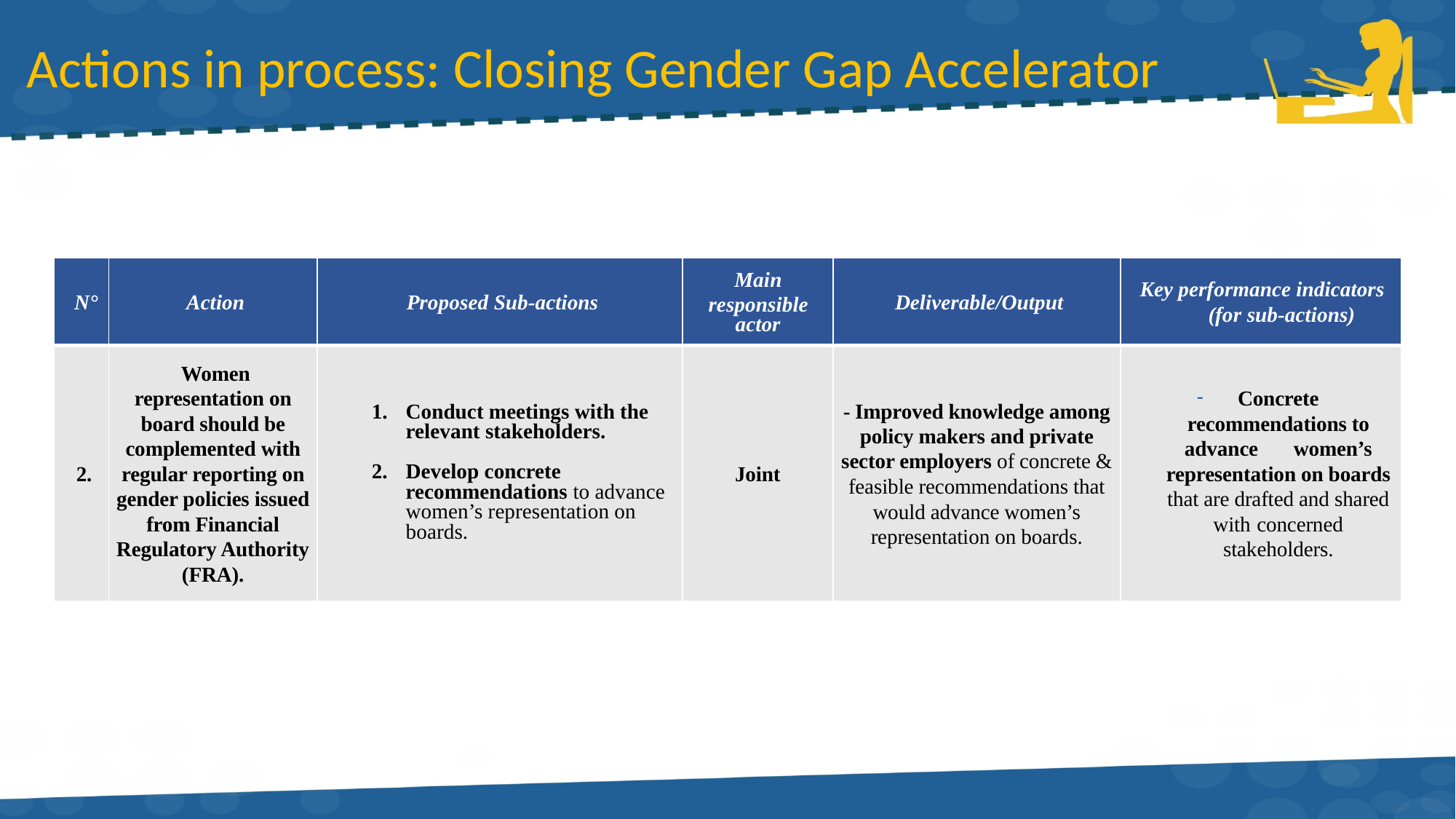

# Actions in process: Closing Gender Gap Accelerator
| N° | Action | Proposed Sub-actions | Main responsible actor | Deliverable/Output | Key performance indicators (for sub-actions) |
| --- | --- | --- | --- | --- | --- |
| 2. | Women representation on board should be complemented with regular reporting on gender policies issued from Financial Regulatory Authority (FRA). | Conduct meetings with the relevant stakeholders. Develop concrete recommendations to advance women’s representation on boards. | Joint | - Improved knowledge among policy makers and private sector employers of concrete & feasible recommendations that would advance women’s representation on boards. | Concrete recommendations to advance women’s representation on boards that are drafted and shared with concerned stakeholders. |